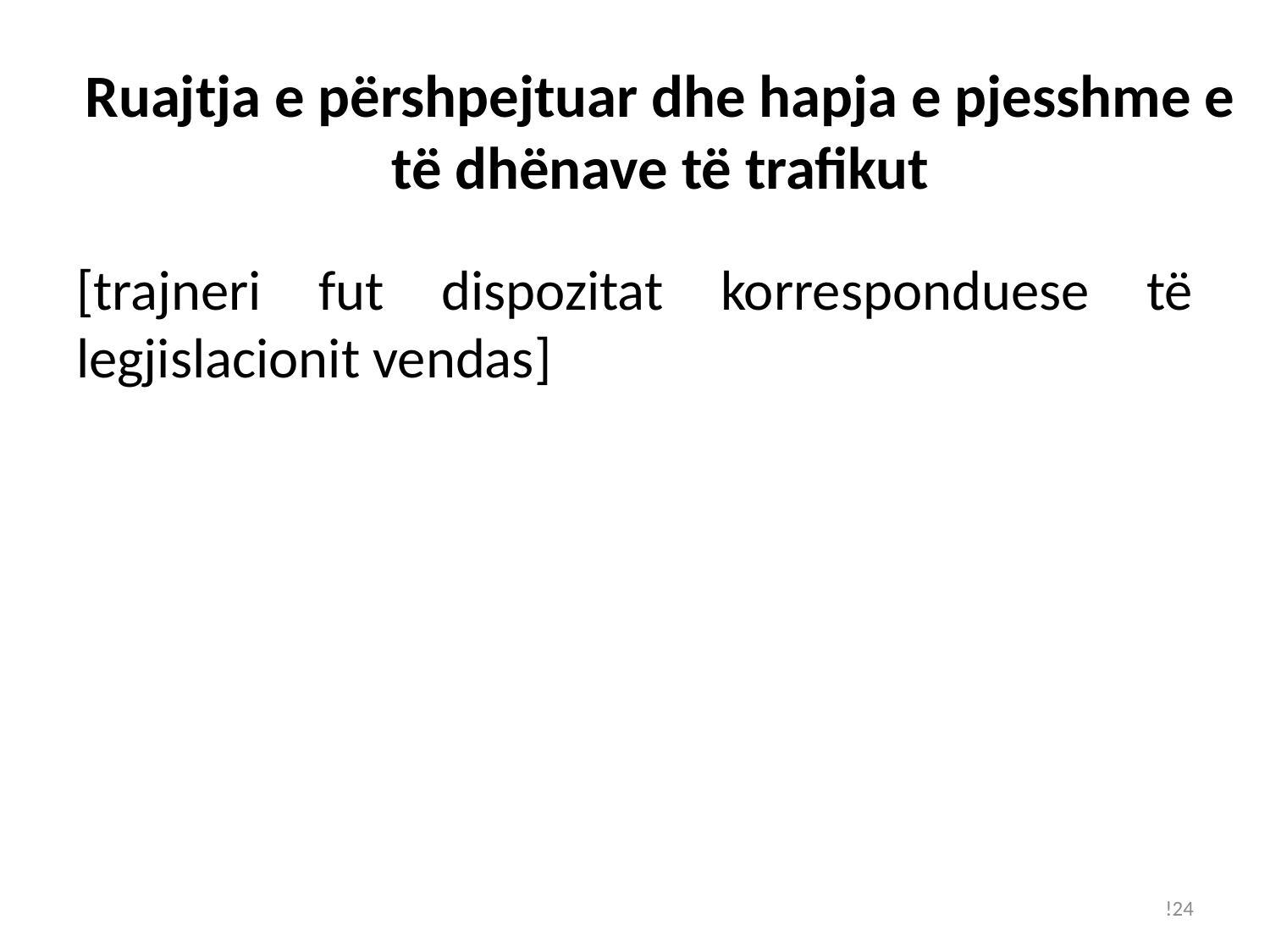

# Ruajtja e përshpejtuar dhe hapja e pjesshme e të dhënave të trafikut
[trajneri fut dispozitat korresponduese të legjislacionit vendas]
!24